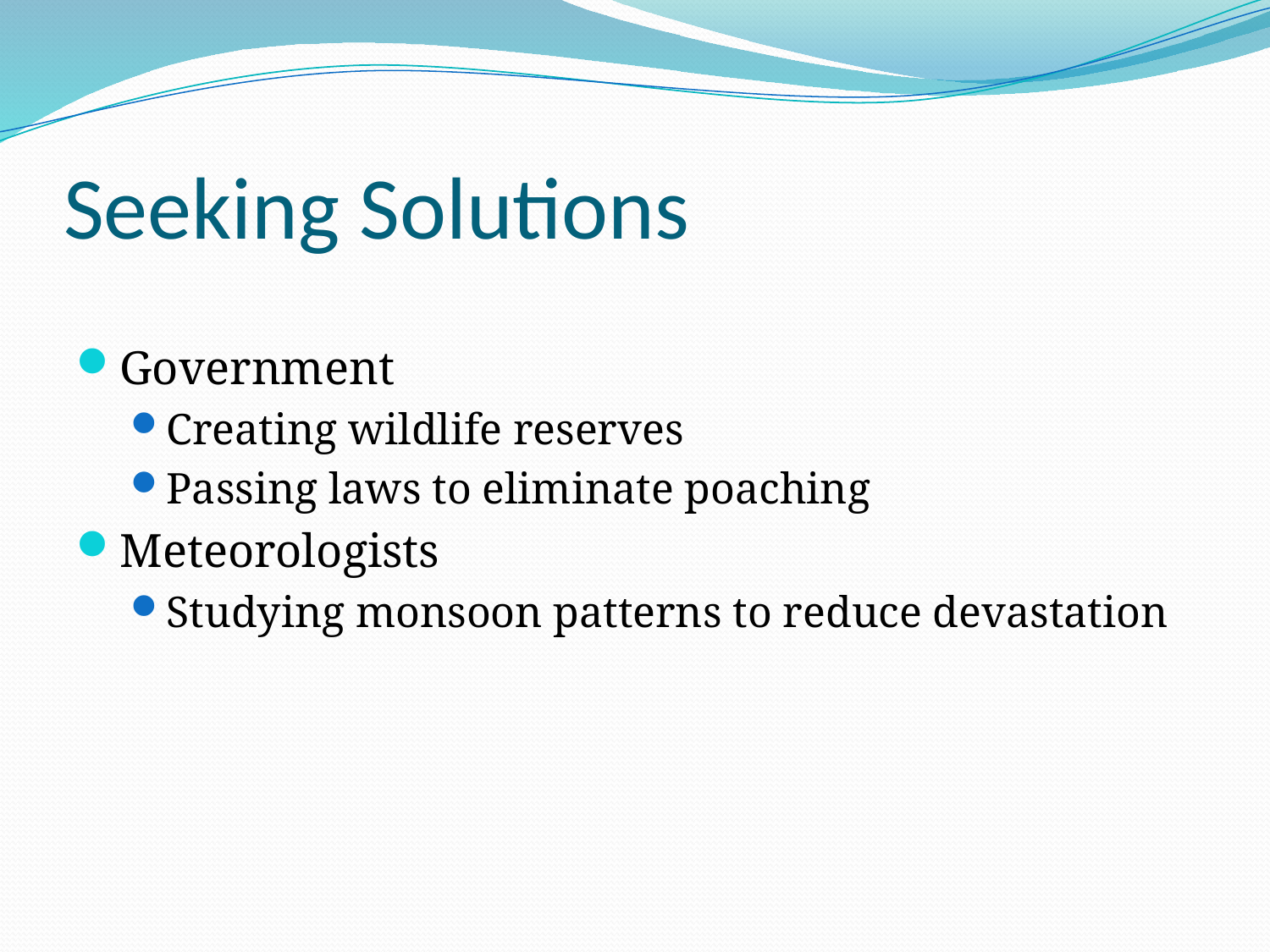

# Seeking Solutions

Government
Creating wildlife reserves
Passing laws to eliminate poaching
Meteorologists
Studying monsoon patterns to reduce devastation